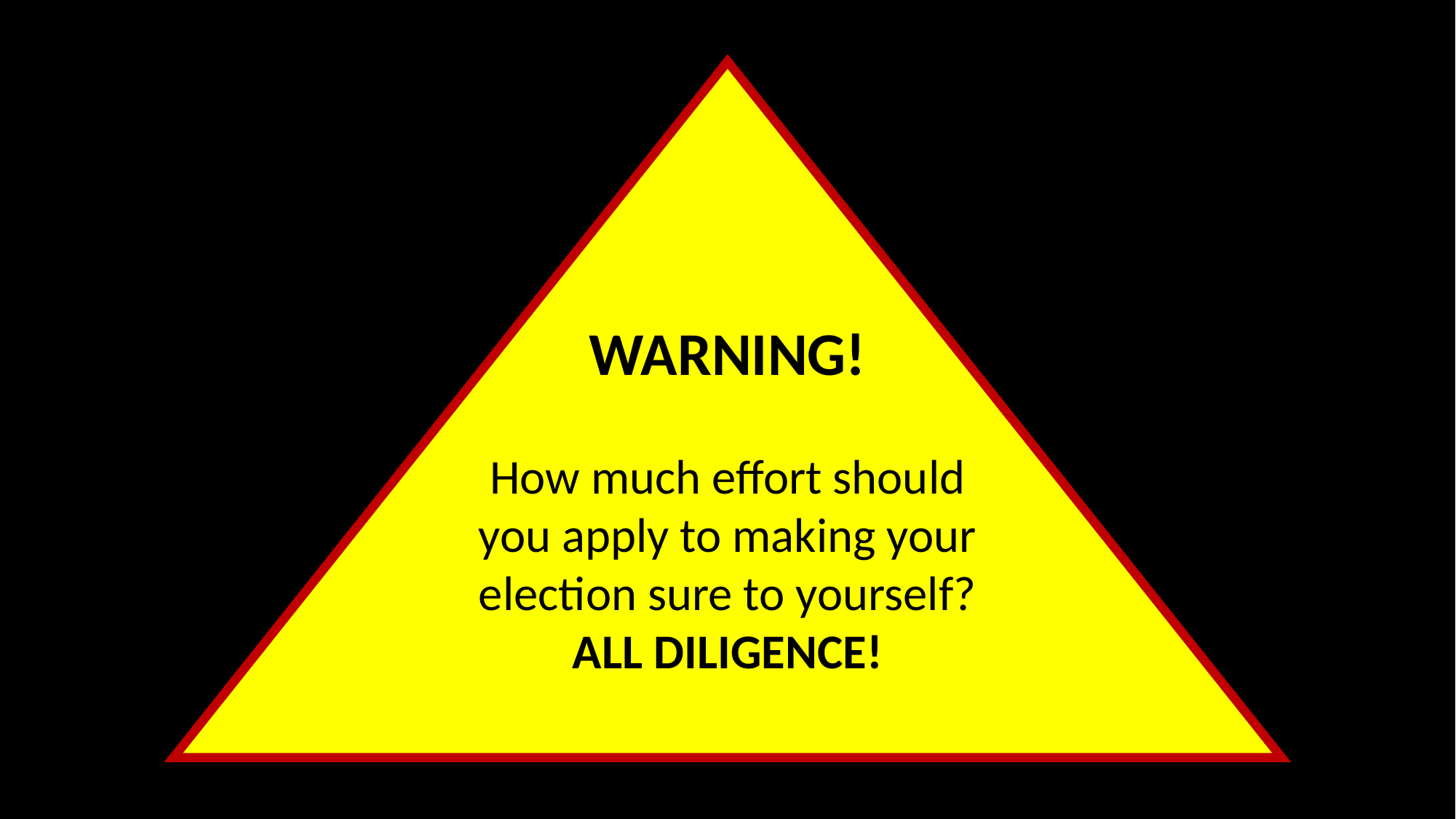

WARNING!

How much effort should you apply to making your election sure to yourself?
ALL DILIGENCE!